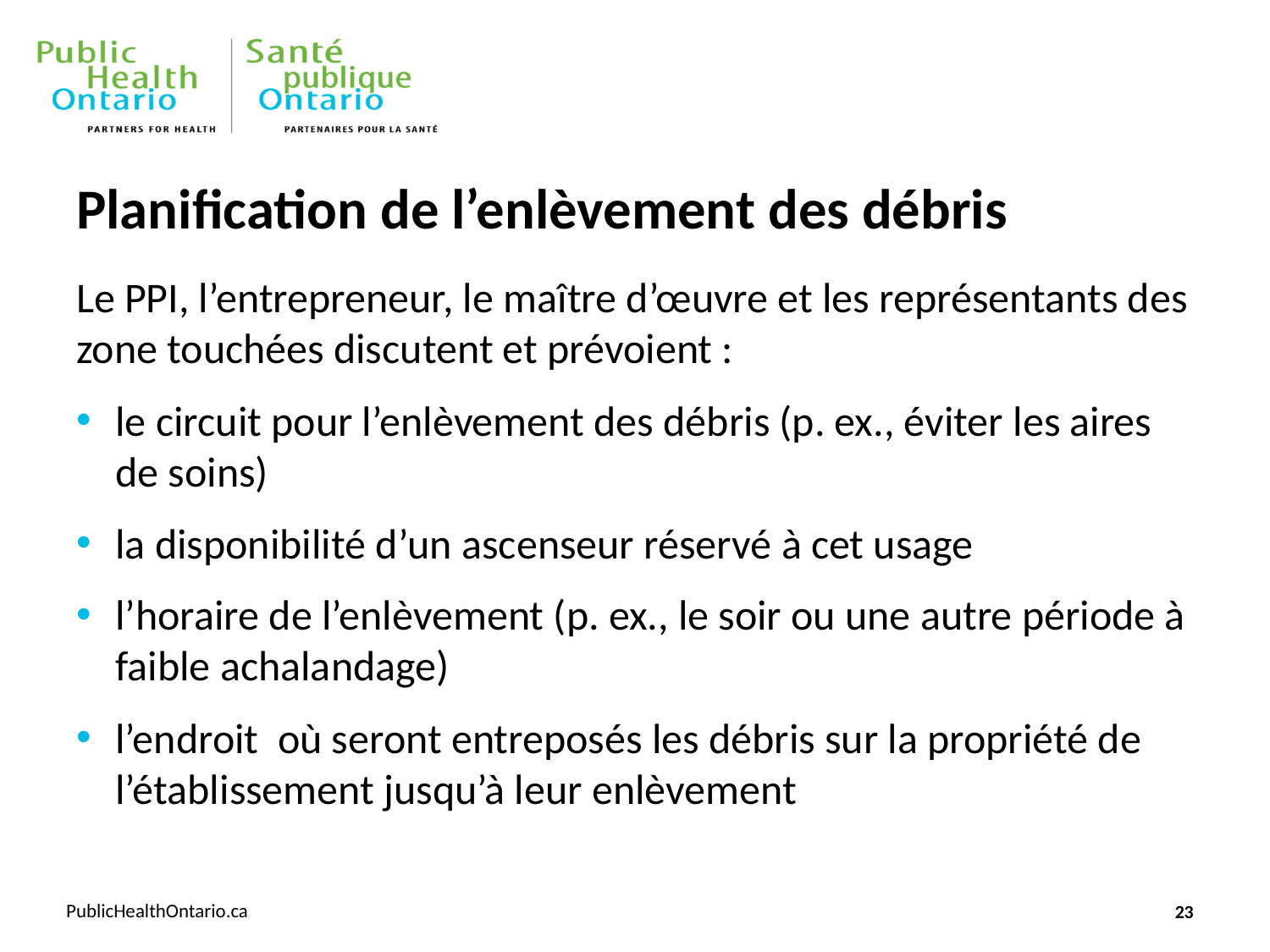

# Planification de l’enlèvement des débris
Le PPI, l’entrepreneur, le maître d’œuvre et les représentants des zone touchées discutent et prévoient :
le circuit pour l’enlèvement des débris (p. ex., éviter les aires de soins)
la disponibilité d’un ascenseur réservé à cet usage
l’horaire de l’enlèvement (p. ex., le soir ou une autre période à faible achalandage)
l’endroit  où seront entreposés les débris sur la propriété de l’établissement jusqu’à leur enlèvement

23